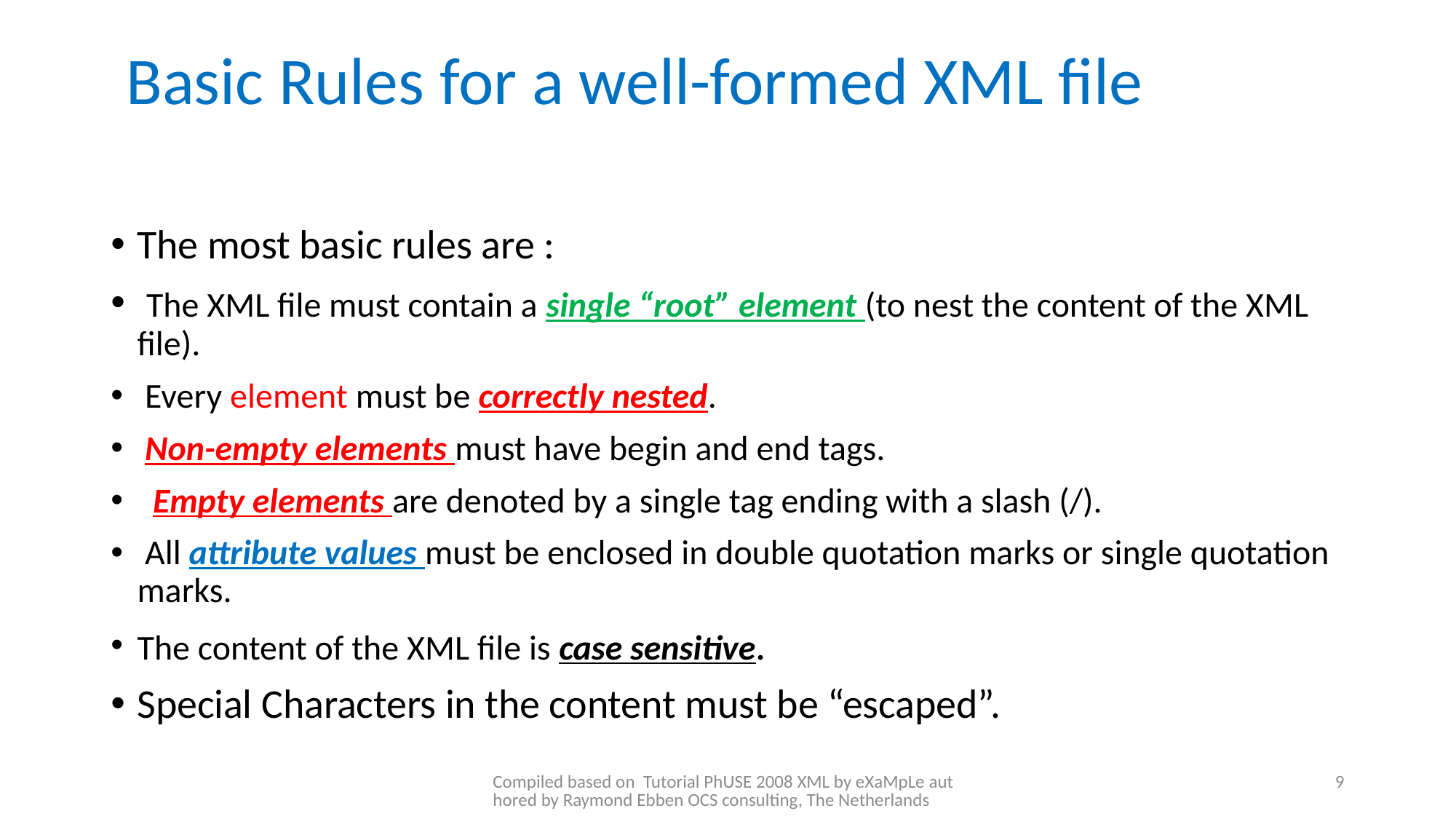

# Basic Rules for a well-formed XML file
The most basic rules are :
 The XML file must contain a single “root” element (to nest the content of the XML file).
 Every element must be correctly nested.
 Non-empty elements must have begin and end tags.
  Empty elements are denoted by a single tag ending with a slash (/).
 All attribute values must be enclosed in double quotation marks or single quotation marks.
The content of the XML file is case sensitive.
Special Characters in the content must be “escaped”.
Compiled based on  Tutorial PhUSE 2008 XML by eXaMpLe authored by Raymond Ebben OCS consulting, The Netherlands
9